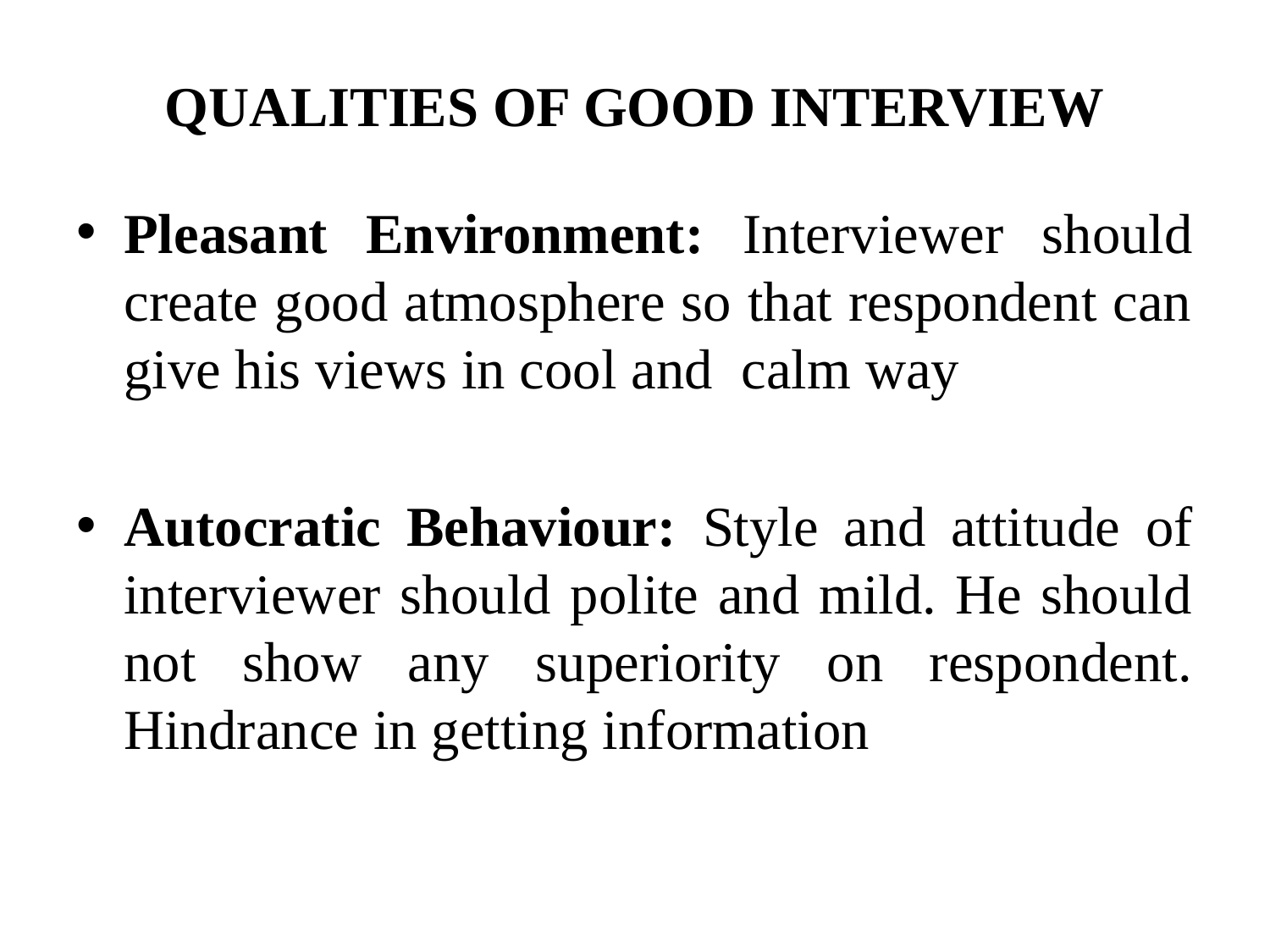

# QUALITIES OF GOOD INTERVIEW
Pleasant Environment: Interviewer should create good atmosphere so that respondent can give his views in cool and  calm way

Autocratic Behaviour: Style and attitude of interviewer should polite and mild. He should not show any superiority on respondent. Hindrance in getting information